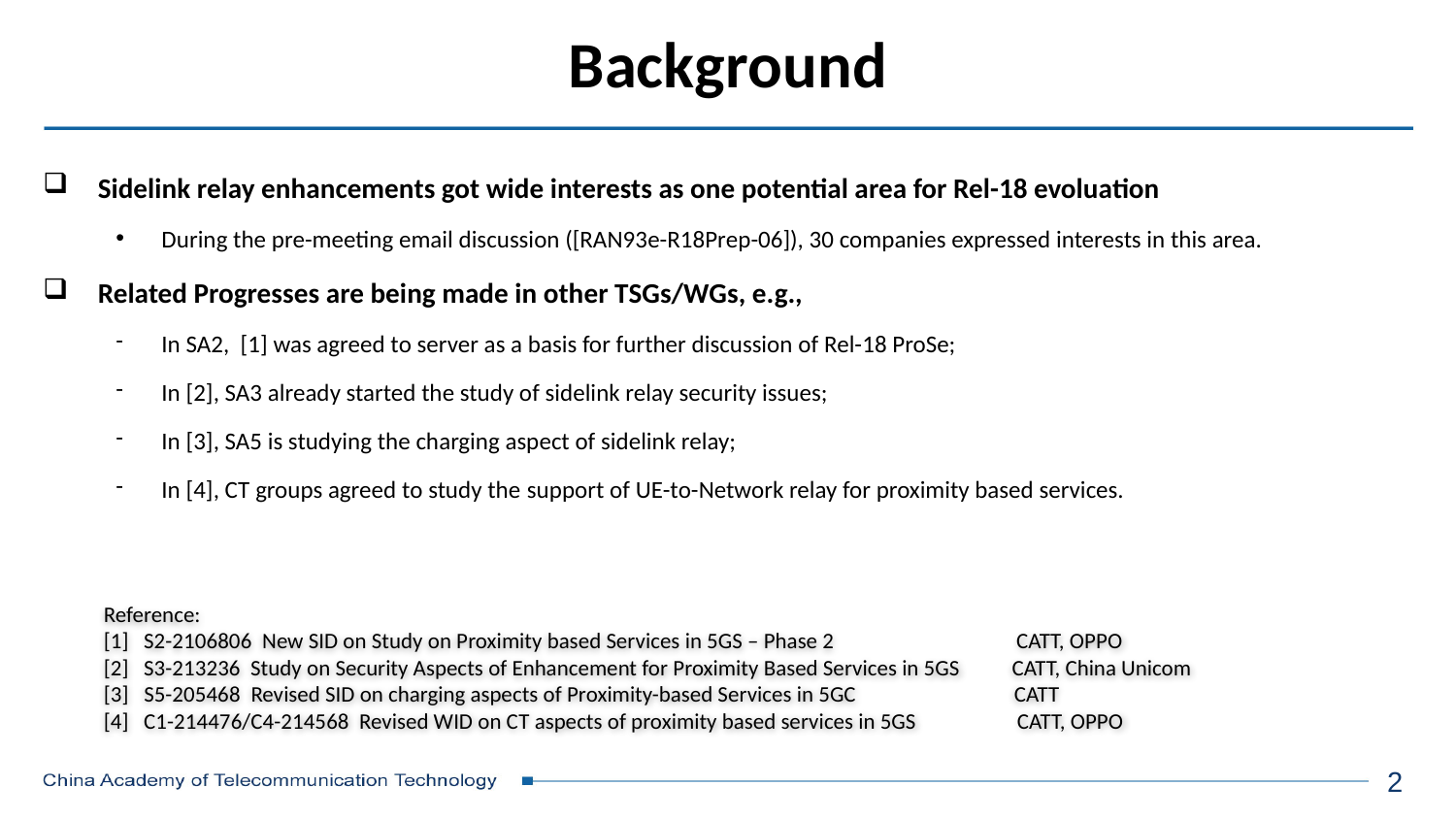

Background
Sidelink relay enhancements got wide interests as one potential area for Rel-18 evoluation
During the pre-meeting email discussion ([RAN93e-R18Prep-06]), 30 companies expressed interests in this area.
Related Progresses are being made in other TSGs/WGs, e.g.,
In SA2,  [1] was agreed to server as a basis for further discussion of Rel-18 ProSe;
In [2], SA3 already started the study of sidelink relay security issues;
In [3], SA5 is studying the charging aspect of sidelink relay;
In [4], CT groups agreed to study the support of UE-to-Network relay for proximity based services.
Reference:
[1]   S2-2106806  New SID on Study on Proximity based Services in 5GS – Phase 2                                    CATT, OPPO
[2]   S3-213236  Study on Security Aspects of Enhancement for Proximity Based Services in 5GS          CATT, China Unicom
[3]   S5-205468  Revised SID on charging aspects of Proximity-based Services in 5GC                               CATT
[4]   C1-214476/C4-214568  Revised WID on CT aspects of proximity based services in 5GS                    CATT, OPPO
2